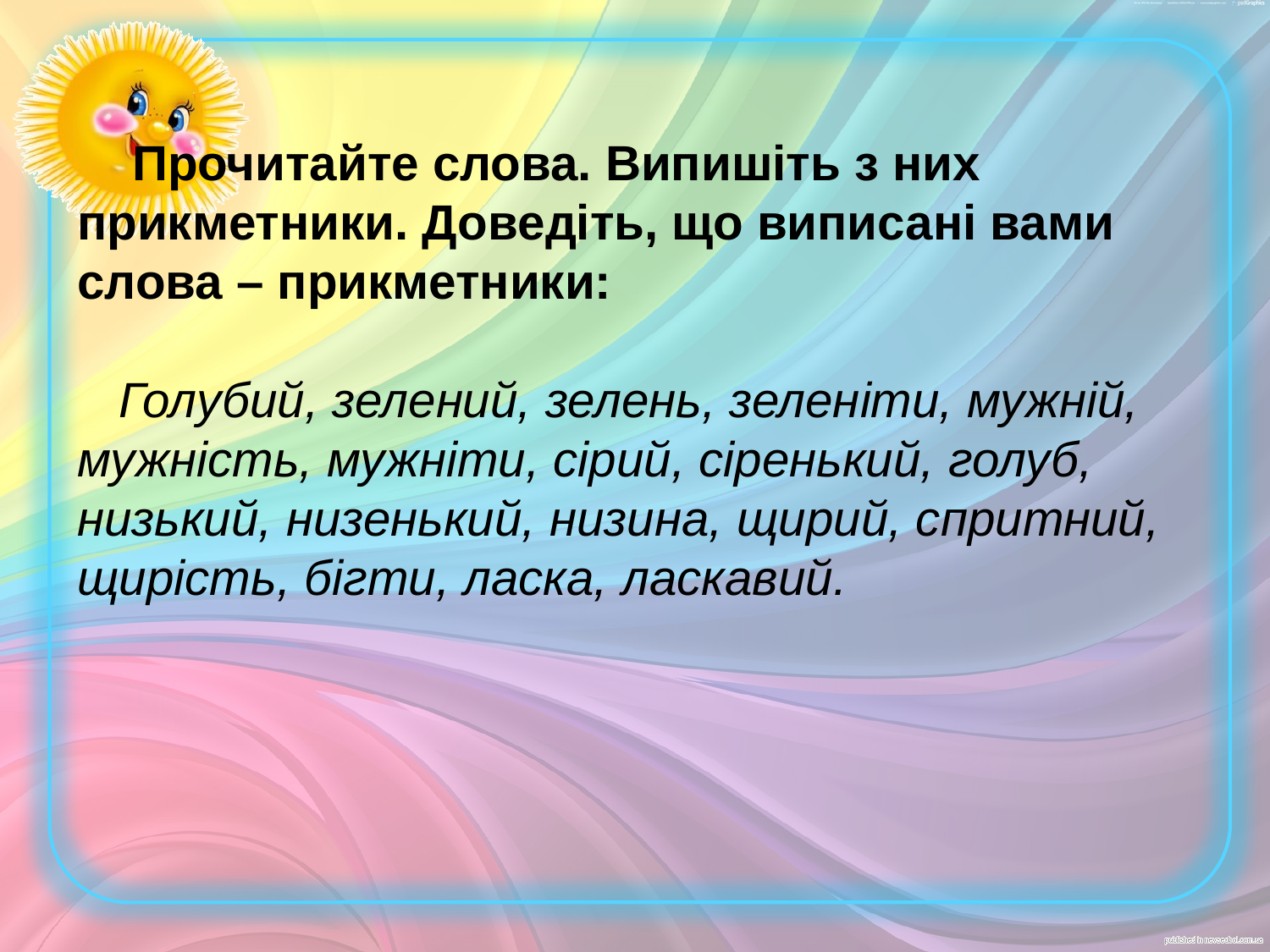

Прочитайте слова. Випишіть з них прикметники. Доведіть, що виписані вами слова – прикметники:

   Голубий, зелений, зелень, зеленіти, мужній, мужність, мужніти, сірий, сіренький, голуб, низький, низенький, низина, щирий, спритний, щирість, бігти, ласка, ласкавий.